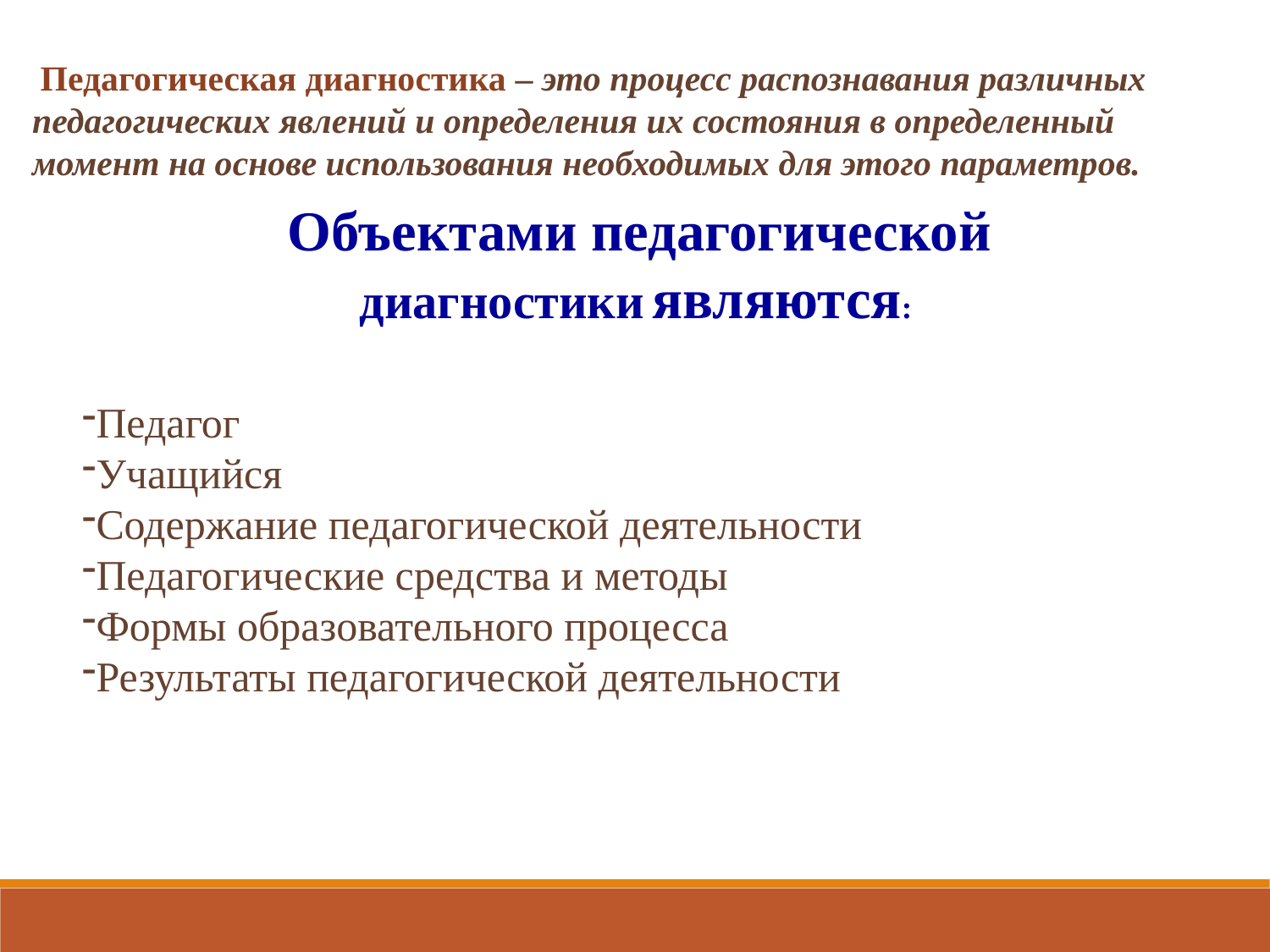

Педагогическая диагностика – это процесс распознавания различных педагогических явлений и определения их состояния в определенный момент на основе использования необходимых для этого параметров.
Объектами педагогической диагностики являются:

Педагог
Учащийся
Содержание педагогической деятельности
Педагогические средства и методы
Формы образовательного процесса
Результаты педагогической деятельности